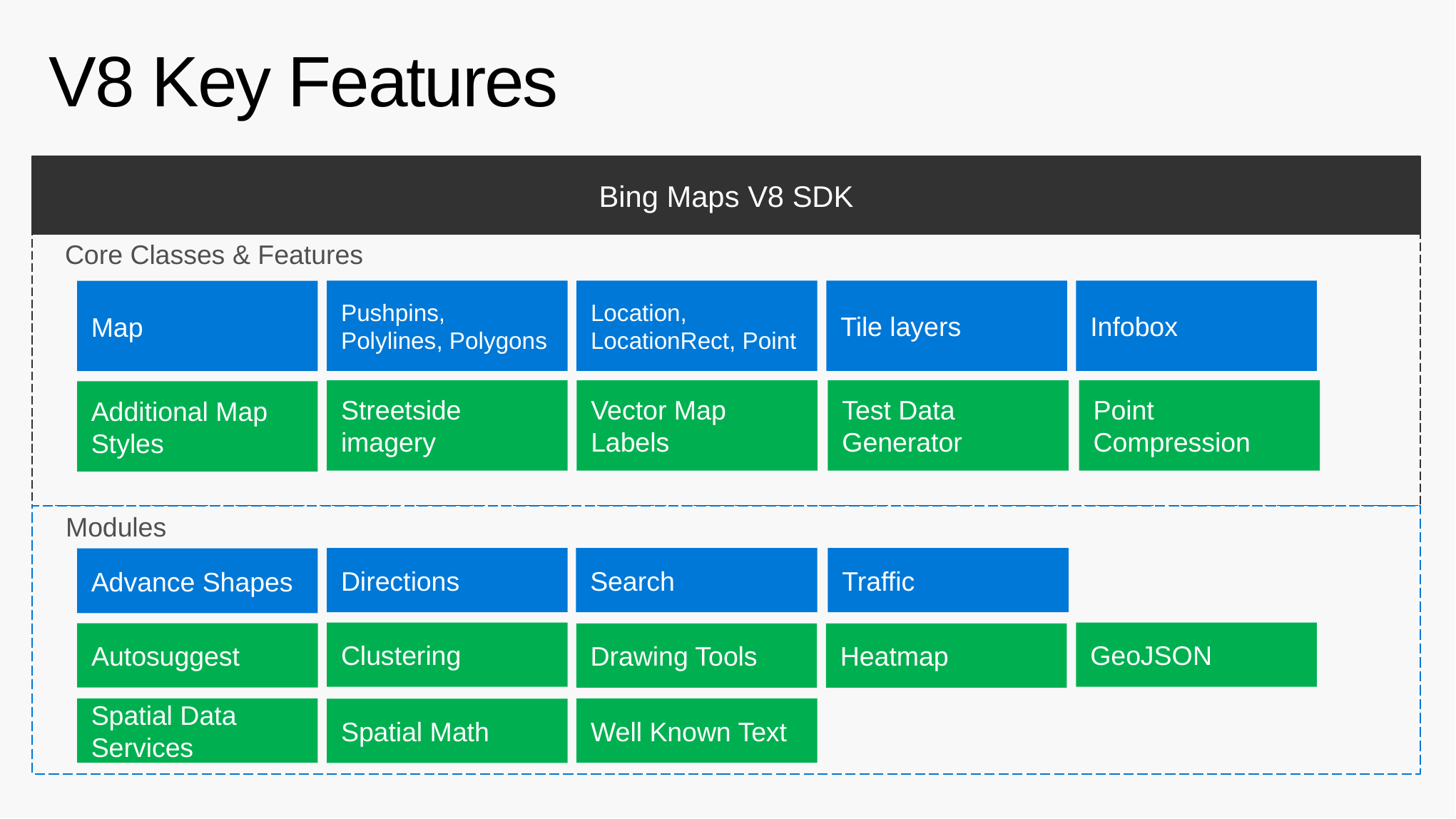

# V8 Key Features
Bing Maps V8 SDK
 Core Classes & Features

Pushpins, Polylines, Polygons
Location, LocationRect, Point
Tile layers
Infobox
Map
Streetside imagery
Vector Map Labels
Test Data Generator
Point Compression
Additional Map Styles
Modules

Directions
Search
Traffic
Advance Shapes
Clustering
GeoJSON
Autosuggest
Drawing Tools
Heatmap
Spatial Data Services
Well Known Text
Spatial Math